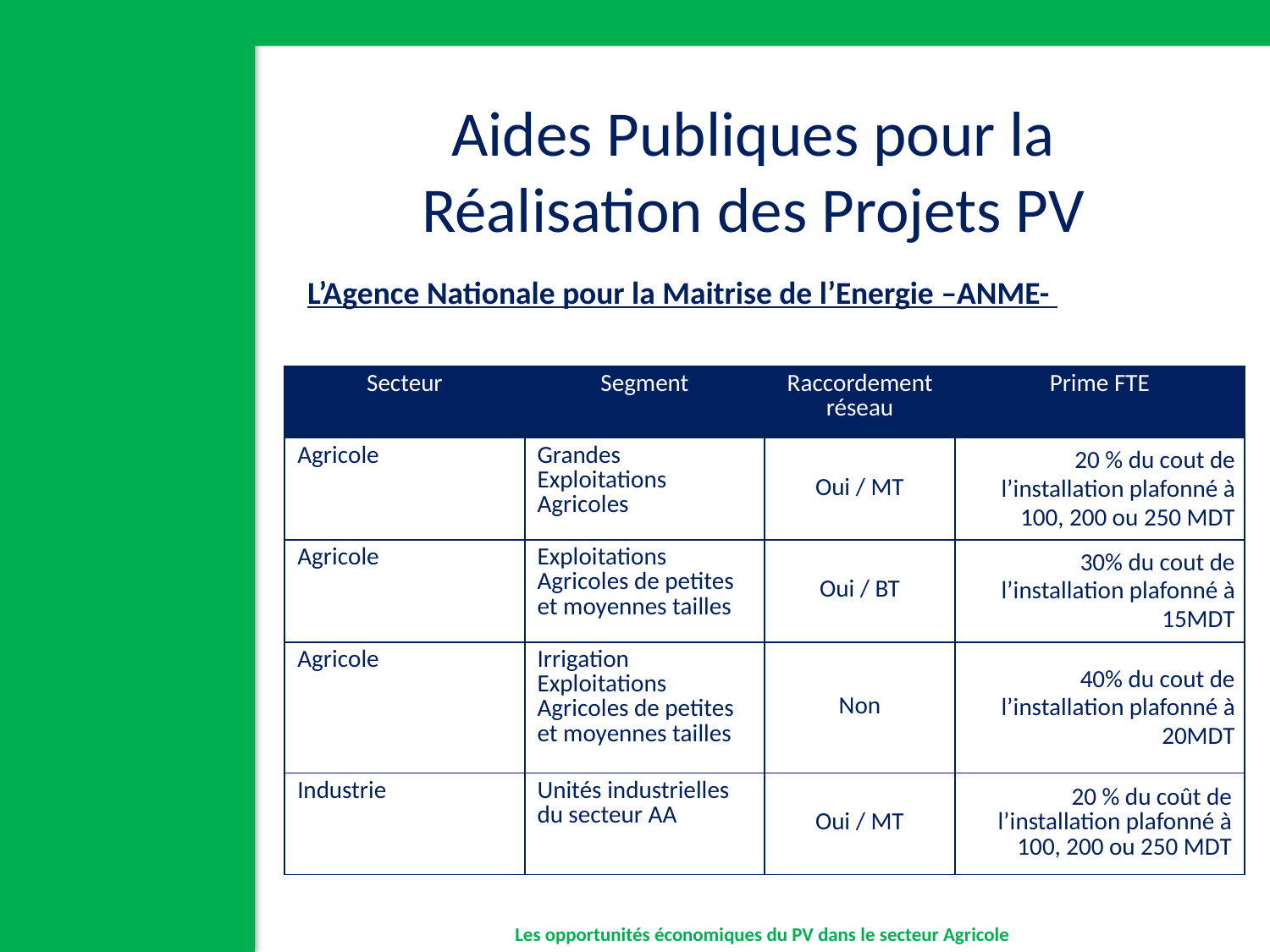

Aides Publiques pour la Réalisation des Projets PV
L’Agence Nationale pour la Maitrise de l’Energie –ANME-
| Secteur | Segment | Raccordement réseau | Prime FTE |
| --- | --- | --- | --- |
| Agricole | Grandes Exploitations Agricoles | Oui / MT | 20 % du cout de l’installation plafonné à 100, 200 ou 250 MDT |
| Agricole | Exploitations Agricoles de petites et moyennes tailles | Oui / BT | 30% du cout de l’installation plafonné à 15MDT |
| Agricole | Irrigation Exploitations Agricoles de petites et moyennes tailles | Non | 40% du cout de l’installation plafonné à 20MDT |
| Industrie | Unités industrielles du secteur AA | Oui / MT | 20 % du coût de l’installation plafonné à 100, 200 ou 250 MDT |